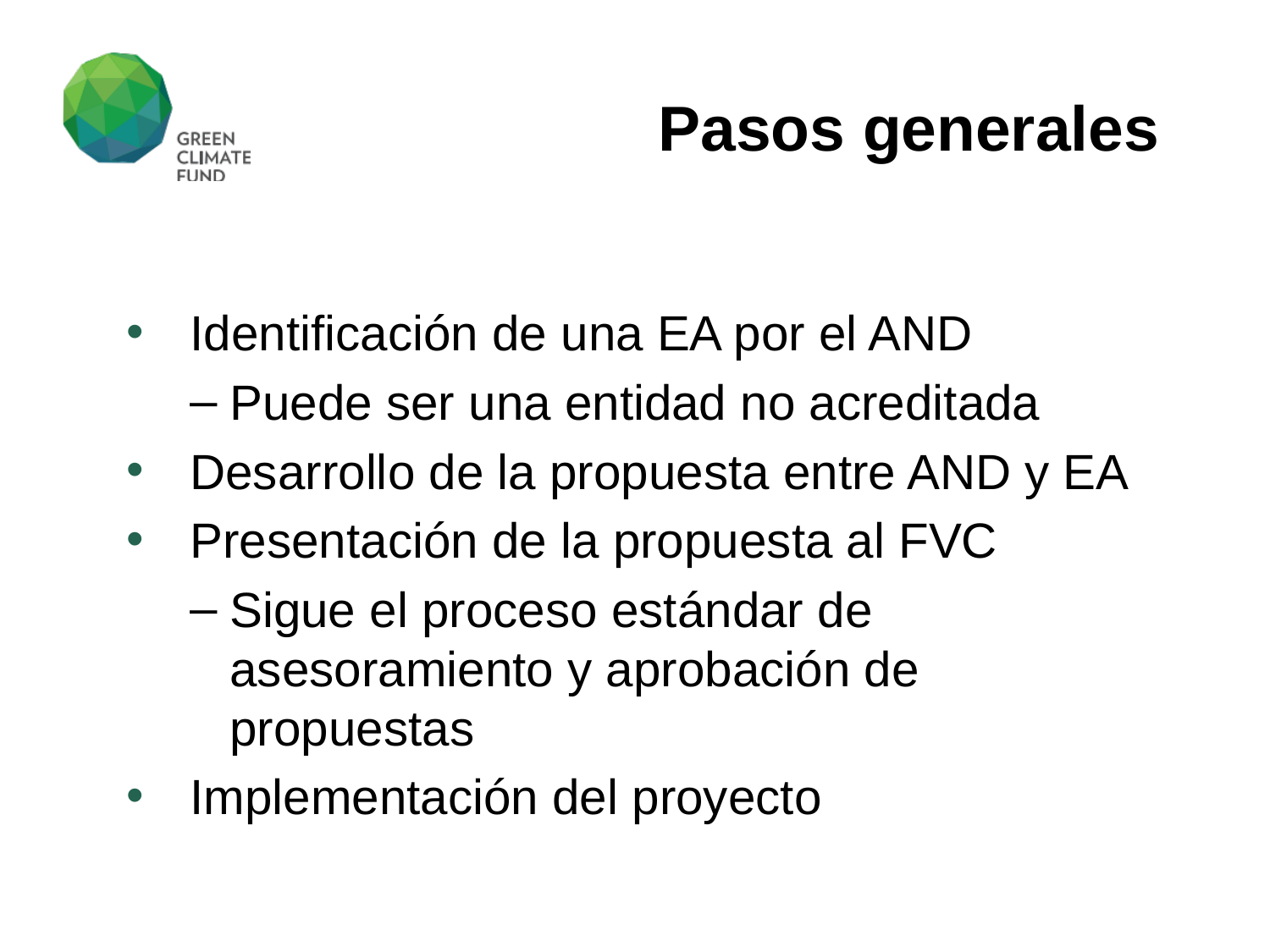

# Pasos generales
Identificación de una EA por el AND
Puede ser una entidad no acreditada
Desarrollo de la propuesta entre AND y EA
Presentación de la propuesta al FVC
Sigue el proceso estándar de asesoramiento y aprobación de propuestas
Implementación del proyecto